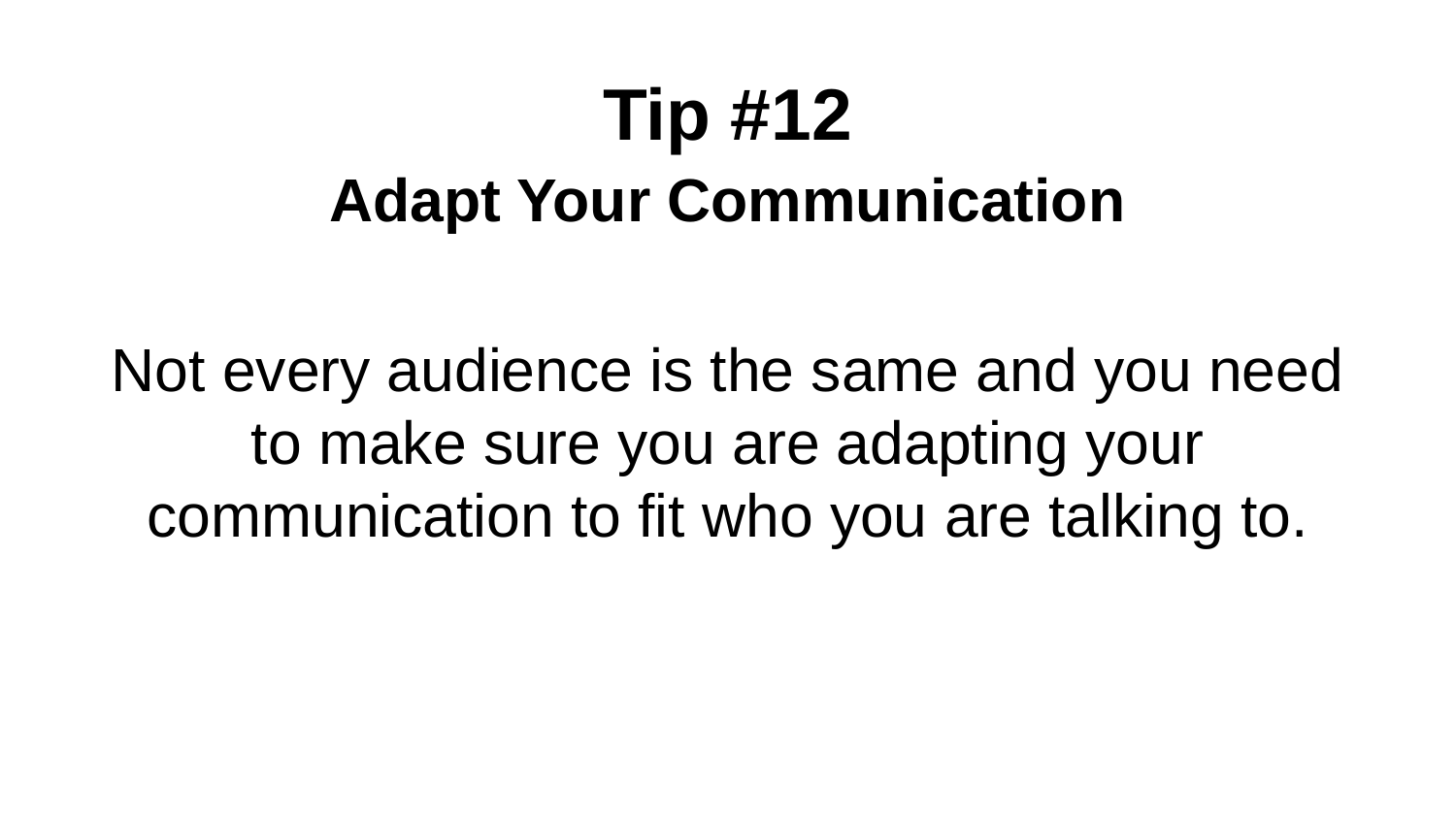

# Tip #12

Adapt Your Communication

Not every audience is the same and you need to make sure you are adapting your communication to fit who you are talking to.